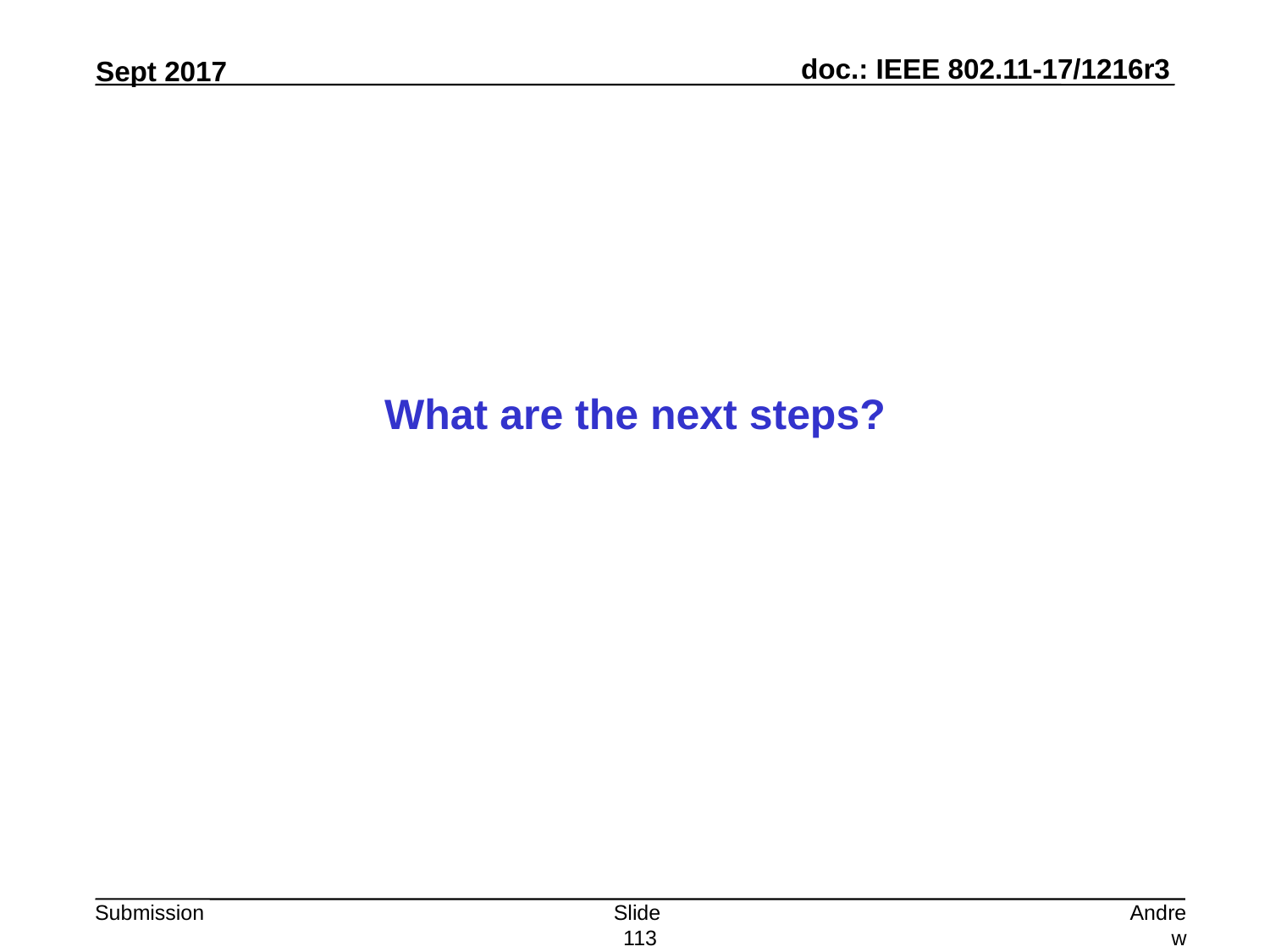

What are the next steps?
Slide 113
Andrew Myles, Cisco